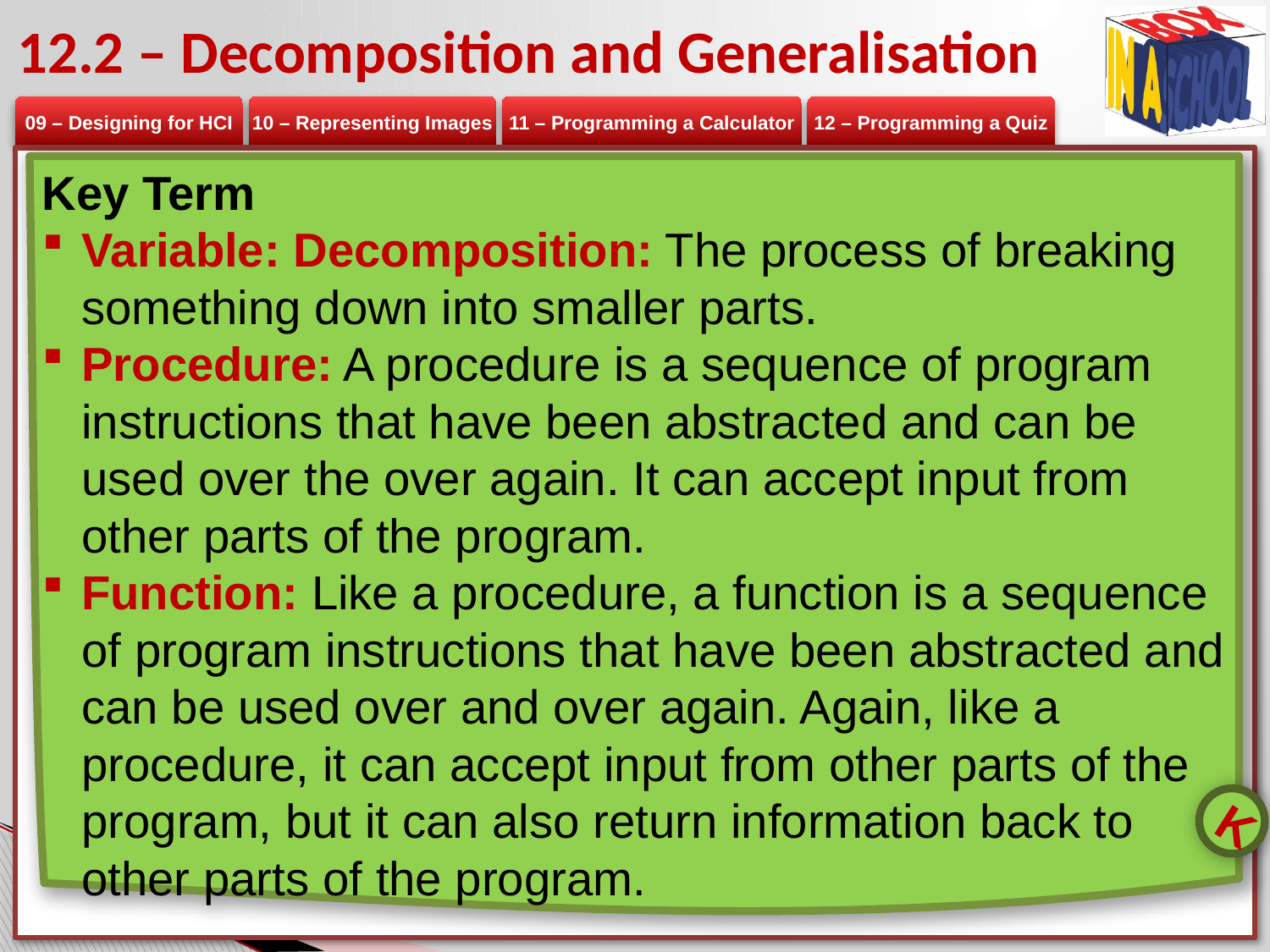

# 12.2 – Decomposition and Generalisation
Key Term
Variable: Decomposition: The process of breaking something down into smaller parts.
Procedure: A procedure is a sequence of program instructions that have been abstracted and can be used over the over again. It can accept input from other parts of the program.
Function: Like a procedure, a function is a sequence of program instructions that have been abstracted and can be used over and over again. Again, like a procedure, it can accept input from other parts of the program, but it can also return information back to other parts of the program.
K